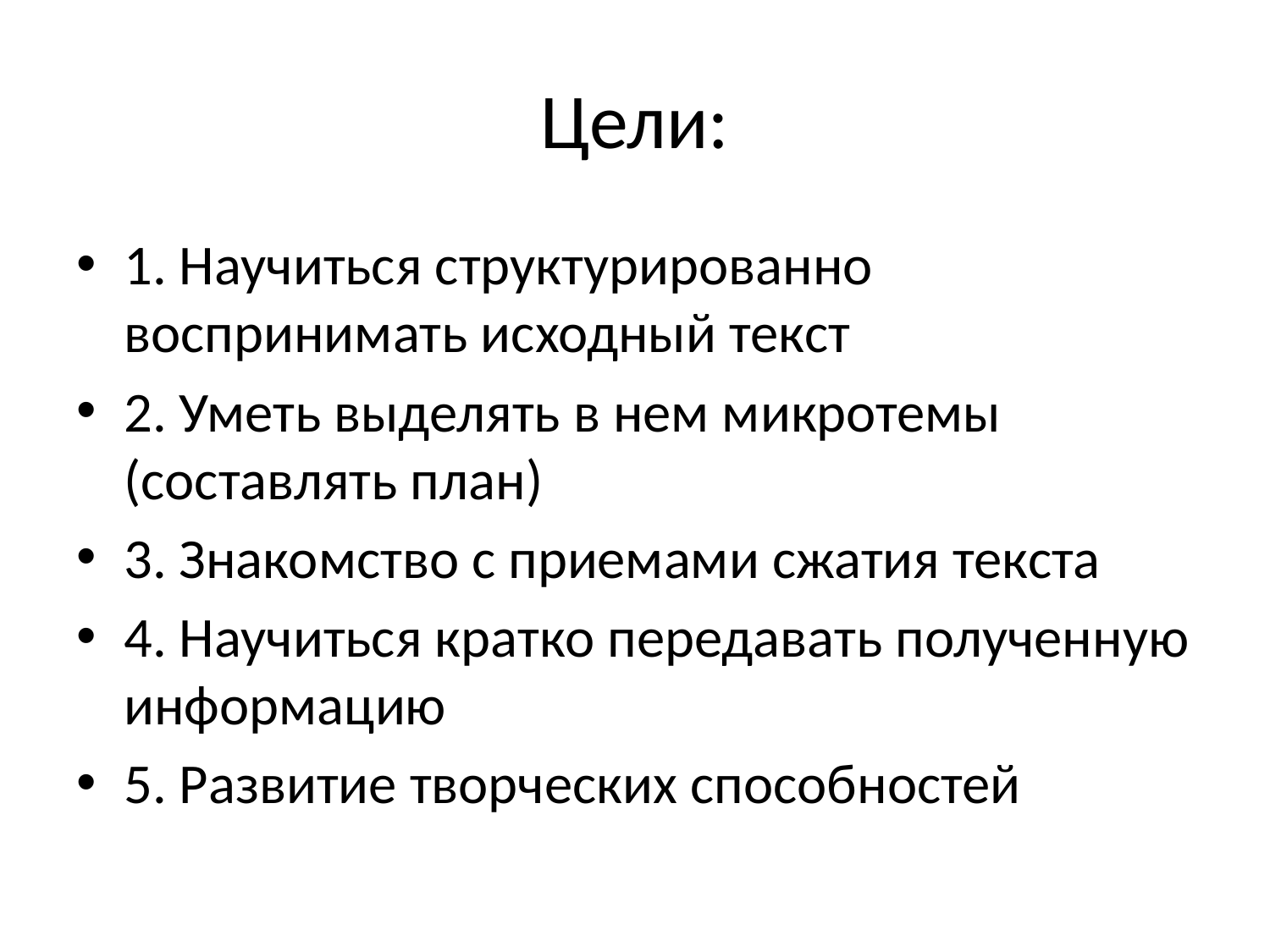

# Цели:
1. Научиться структурированно воспринимать исходный текст
2. Уметь выделять в нем микротемы (составлять план)
3. Знакомство с приемами сжатия текста
4. Научиться кратко передавать полученную информацию
5. Развитие творческих способностей